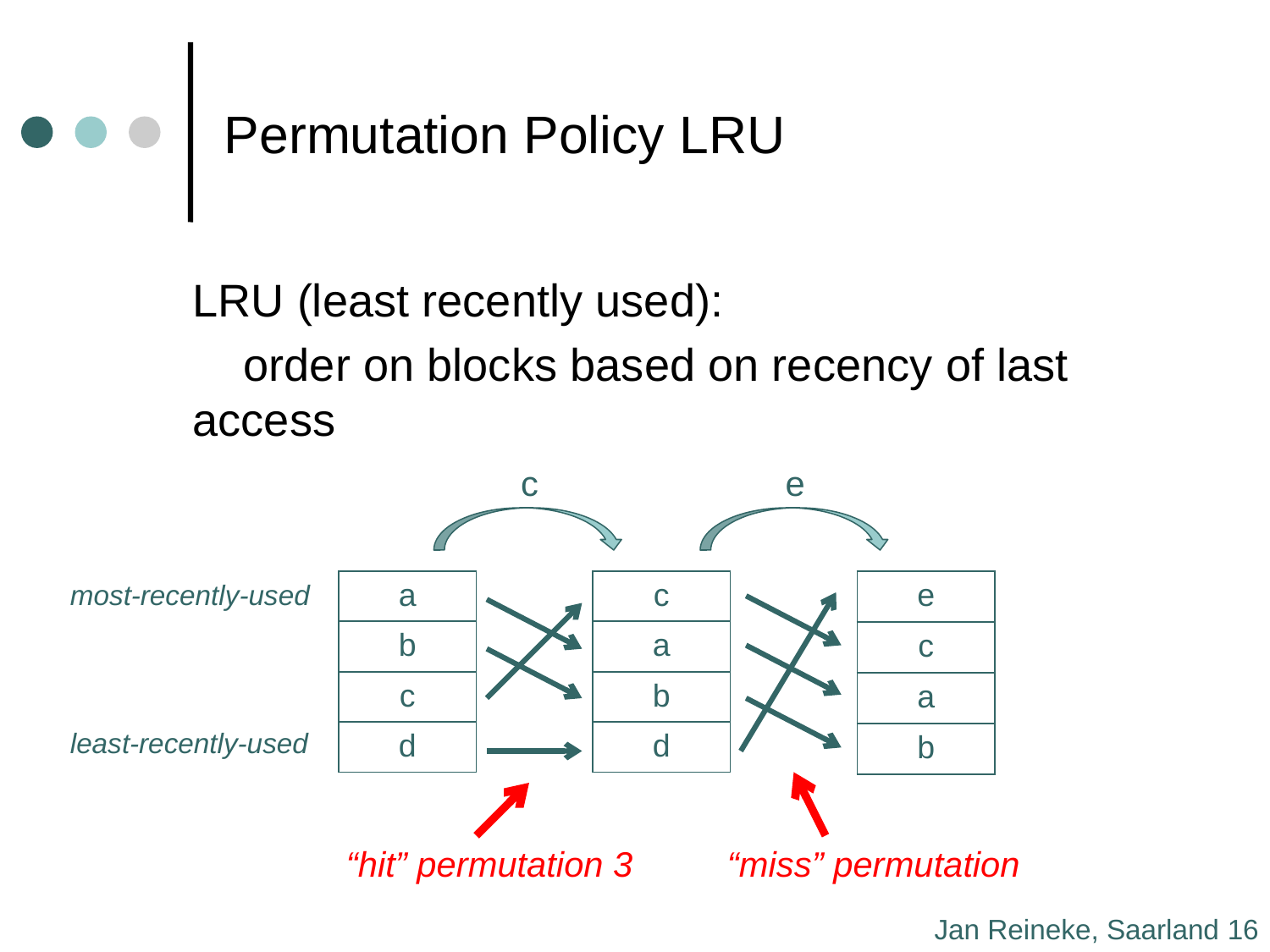

# Permutation Policy LRU
LRU (least recently used):
    order on blocks based on recency of last access
c
e

most-recently-used
| a |
| --- |
| b |
| c |
| d |
| c |
| --- |
| a |
| b |
| d |
| e |
| --- |
| c |
| a |
| b |
least-recently-used
“hit” permutation 3
“miss” permutation